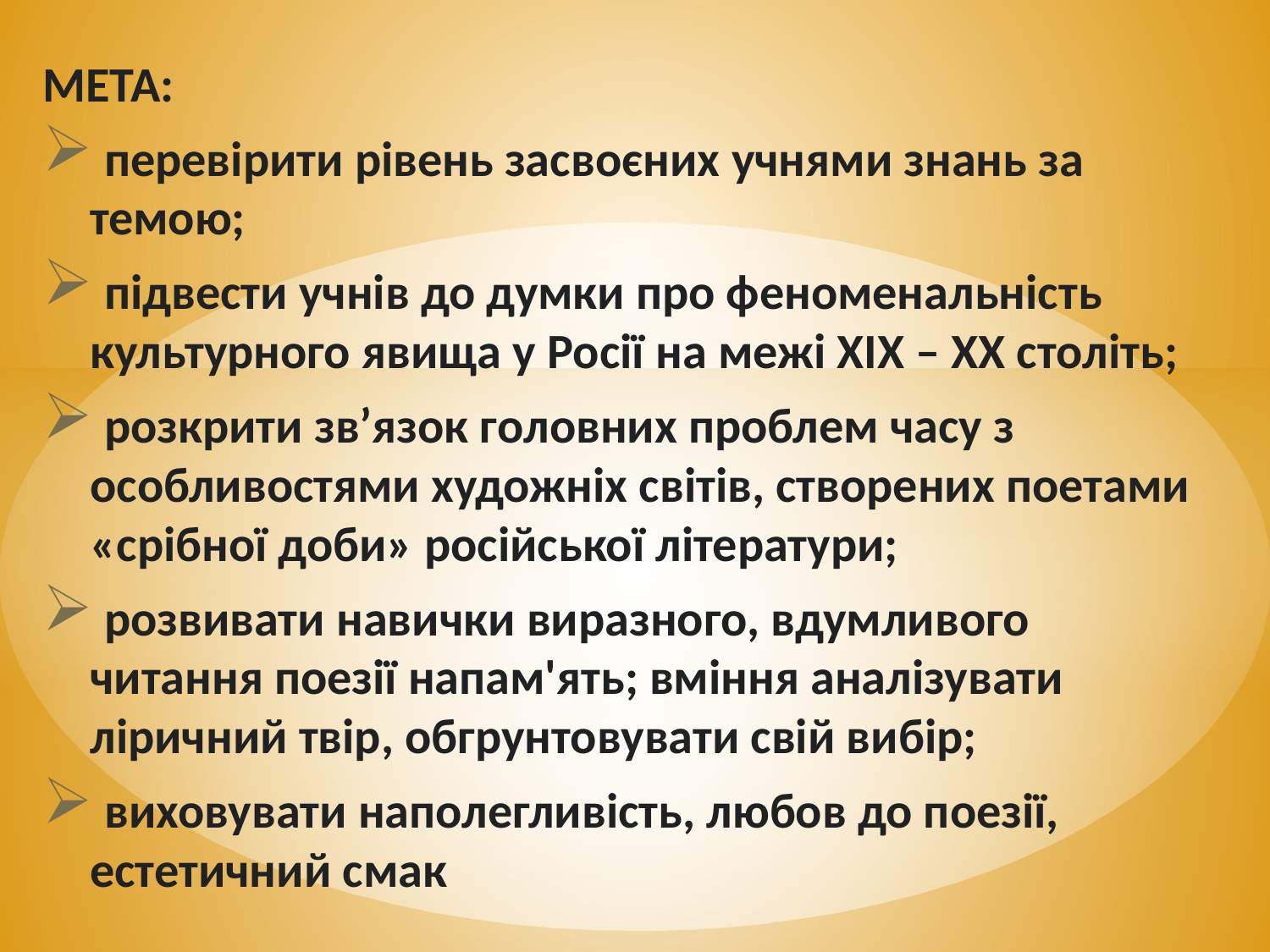

МЕТА:
 перевірити рівень засвоєних учнями знань за темою;
 підвести учнів до думки про феноменальність  культурного явища у Росії на межі ХІХ – ХХ століть;
 розкрити зв’язок головних проблем часу з особливостями художніх світів, створених поетами «срібної доби» російської літератури;
 розвивати навички виразного, вдумливого читання поезії напам'ять; вміння аналізувати ліричний твір, обгрунтовувати свій вибір;
 виховувати наполегливість, любов до поезії, естетичний смак